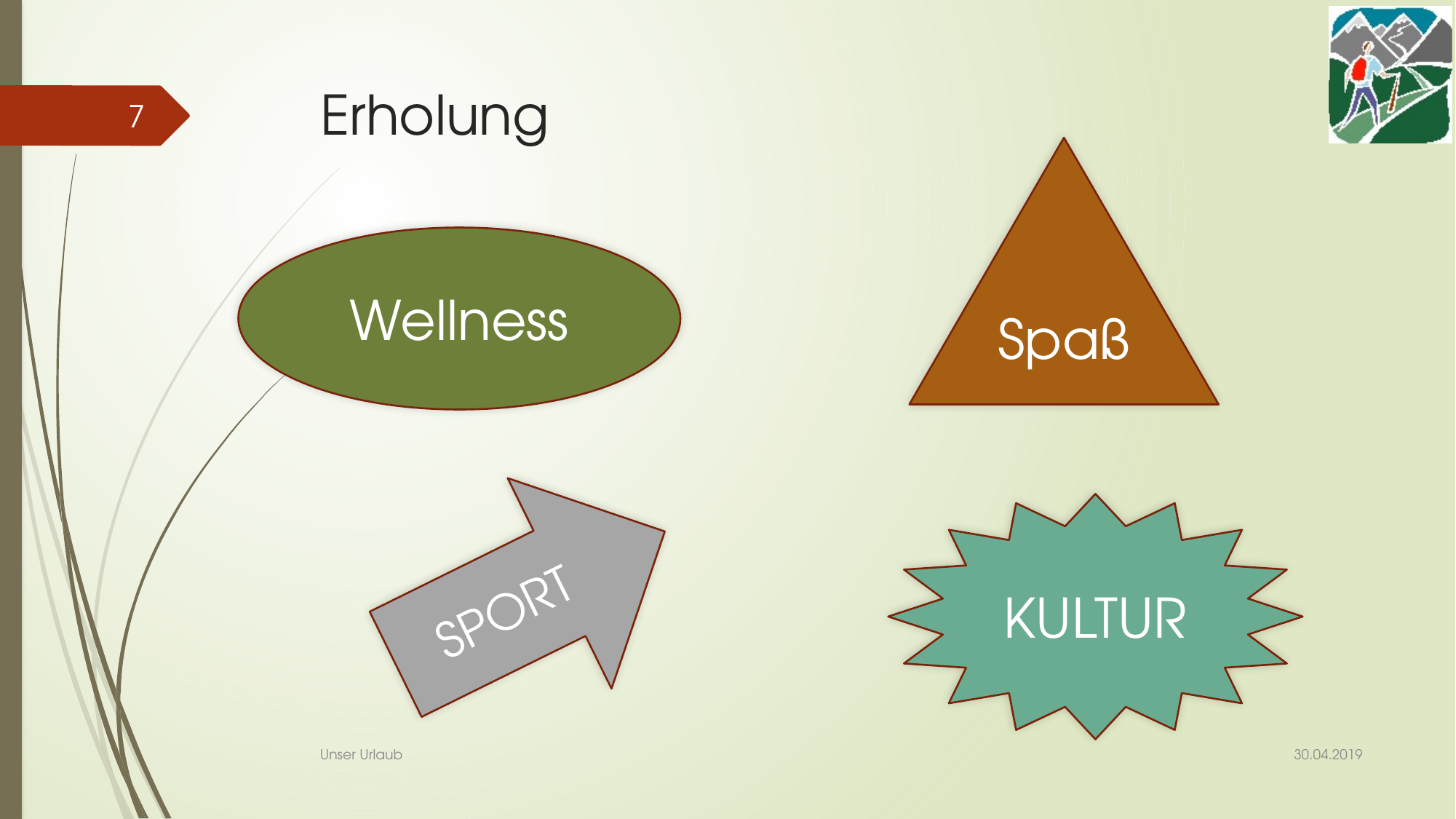

# Erholung
7
Spaß
Wellness
SPORT
KULTUR
30.04.2019
Unser Urlaub